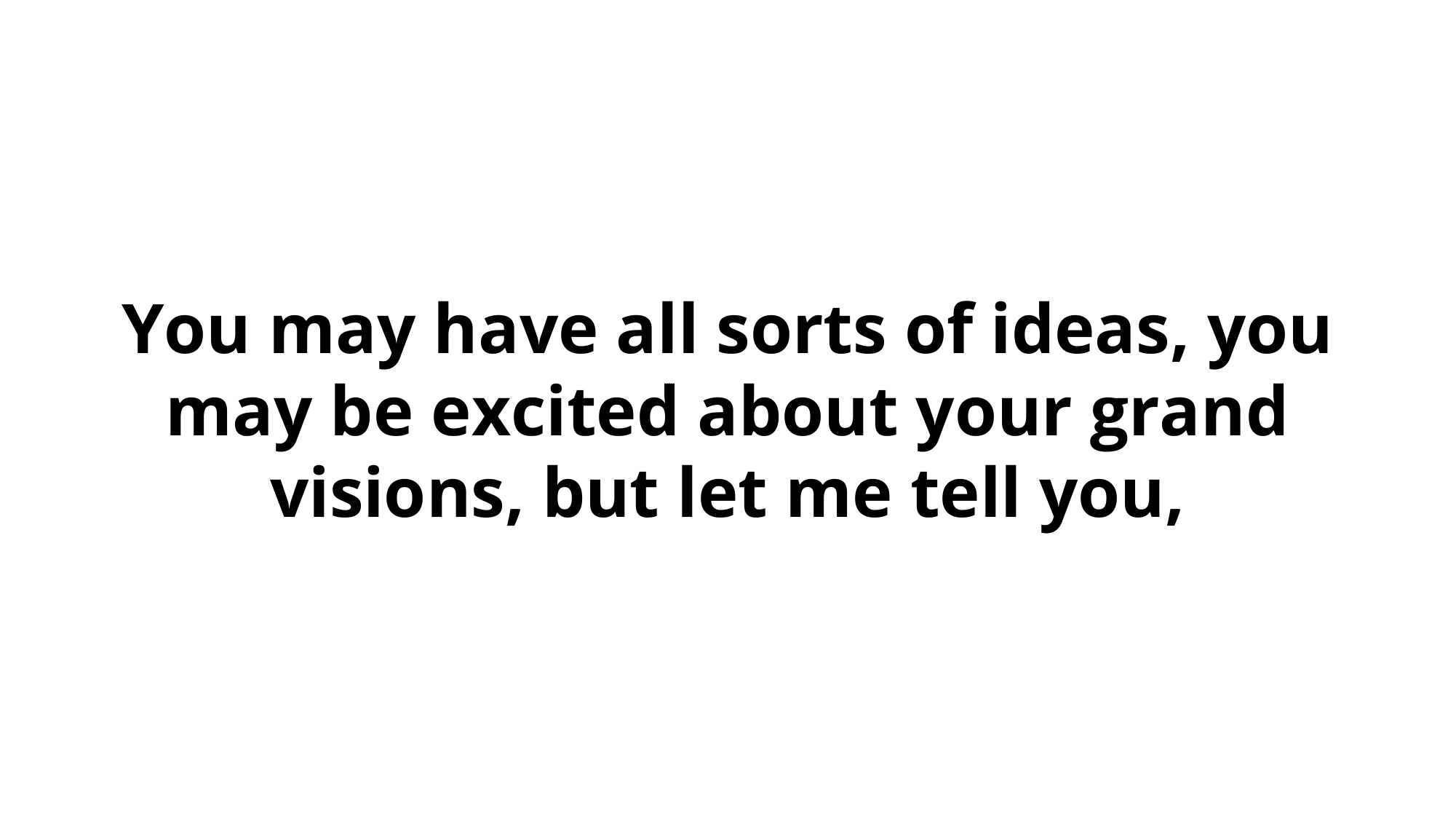

You may have all sorts of ideas, you may be excited about your grand visions, but let me tell you,